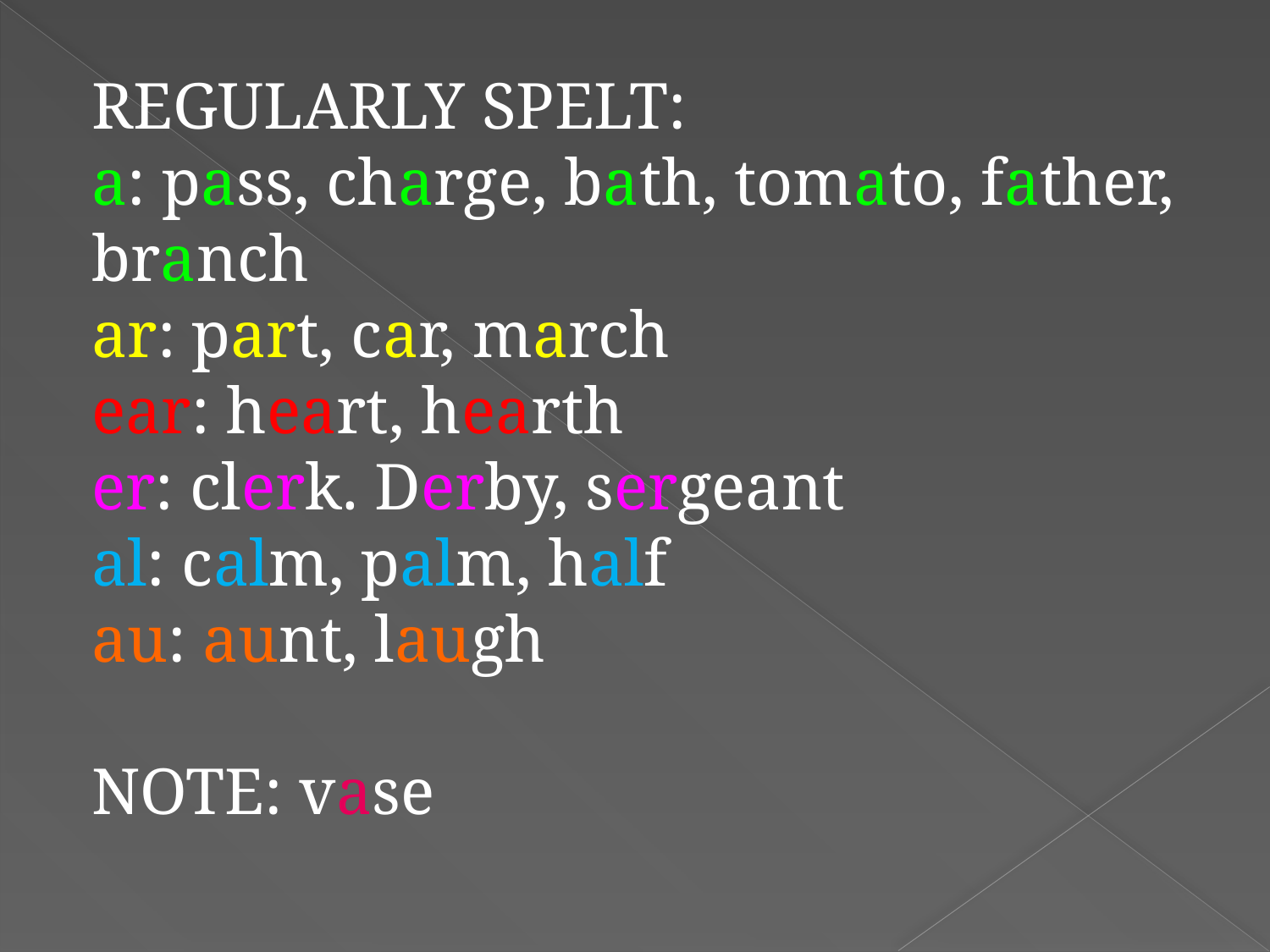

REGULARLY SPELT:
a: pass, charge, bath, tomato, father, branch
ar: part, car, march
ear: heart, hearth
er: clerk. Derby, sergeant
al: calm, palm, half
au: aunt, laugh

NOTE: vase